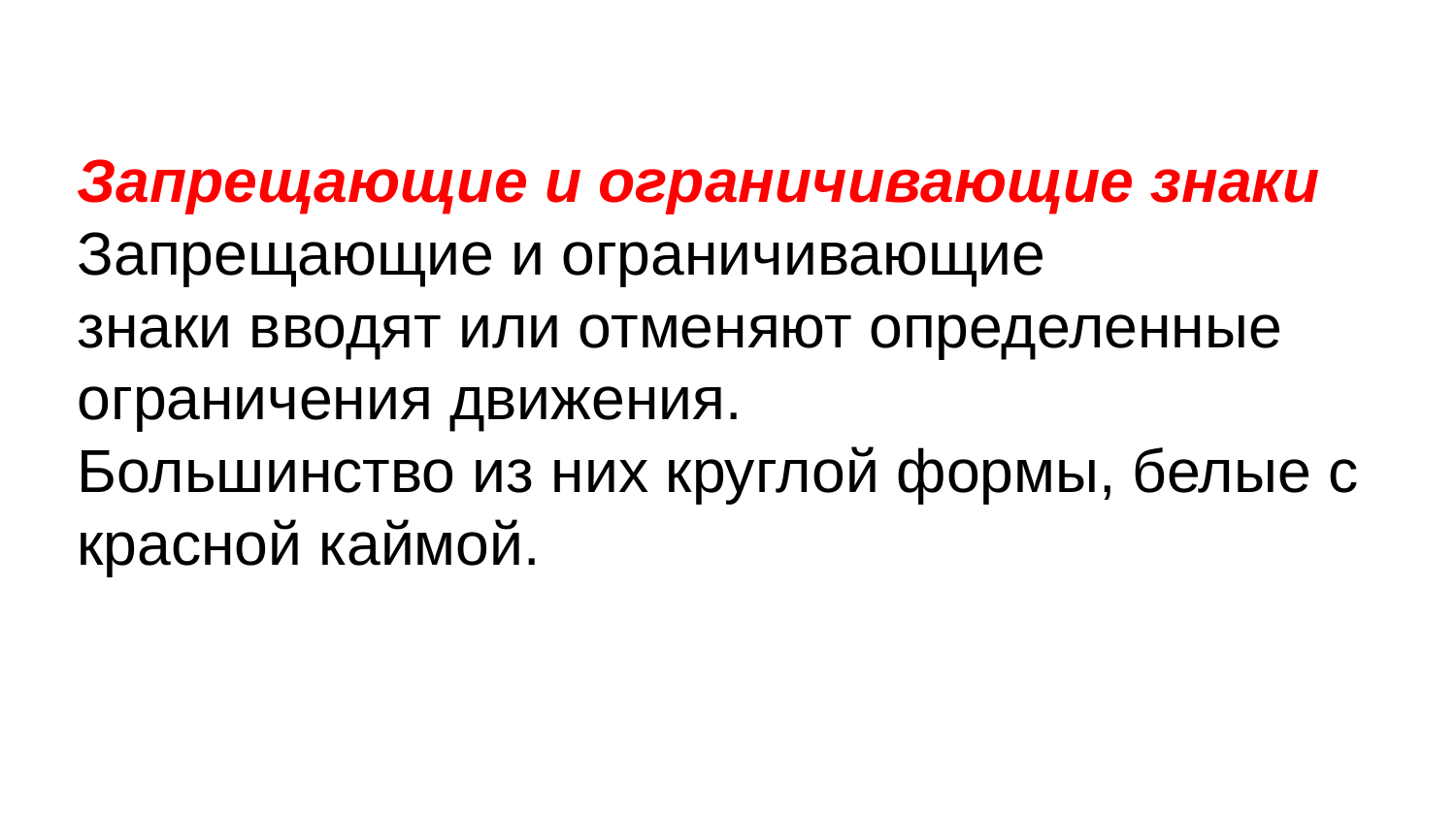

Запрещающие и ограничивающие знаки
Запрещающие и ограничивающие знаки вводят или отменяют определенные ограничения движения.
Большинство из них круглой формы, белые с красной каймой.